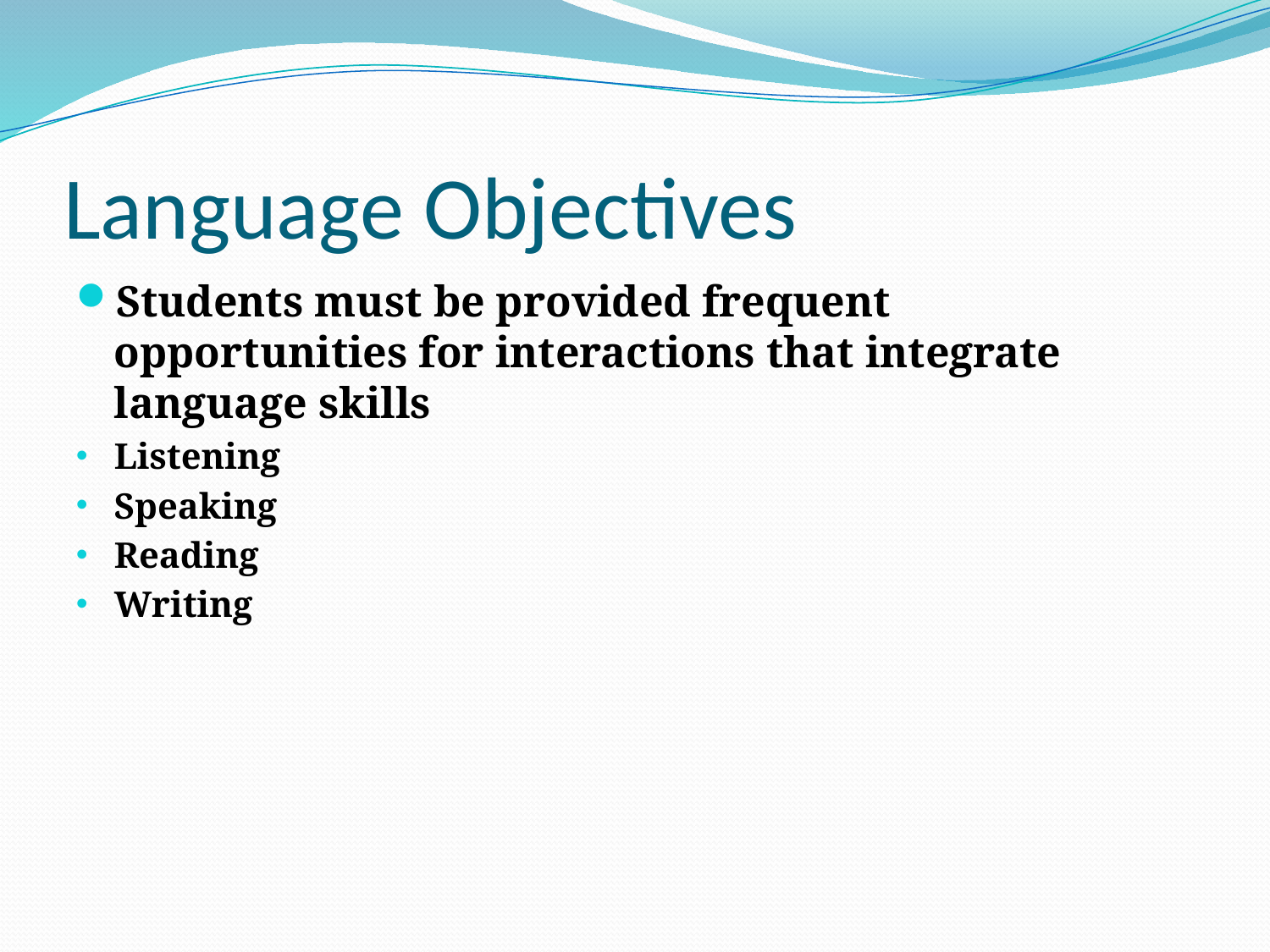

# Language Objectives
Students must be provided frequent opportunities for interactions that integrate language skills
Listening
Speaking
Reading
Writing